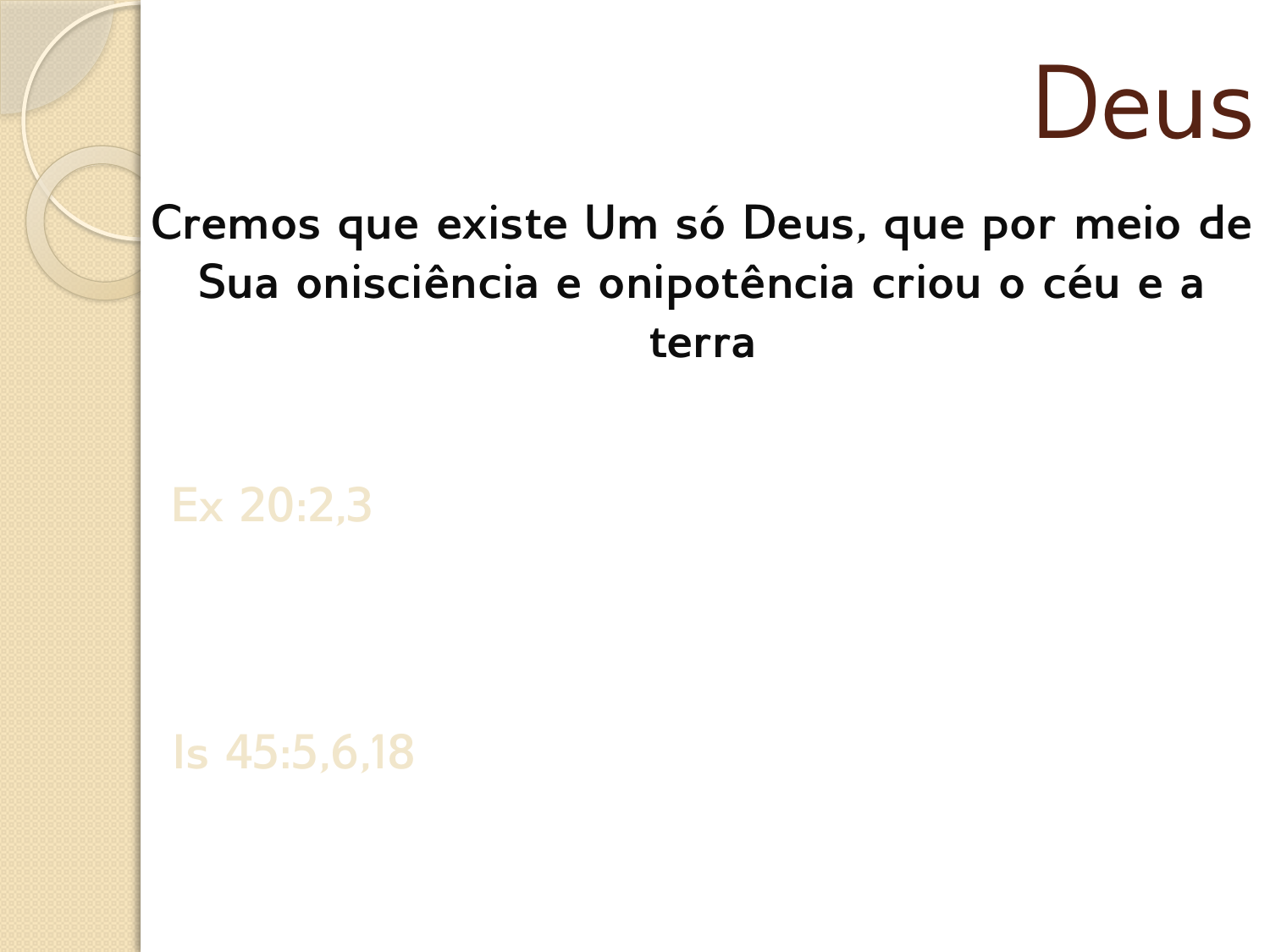

# Deus
Cremos que existe Um só Deus, que por meio de Sua onisciência e onipotência criou o céu e a terra
Ex 20:2,3
Is 45:5,6,18